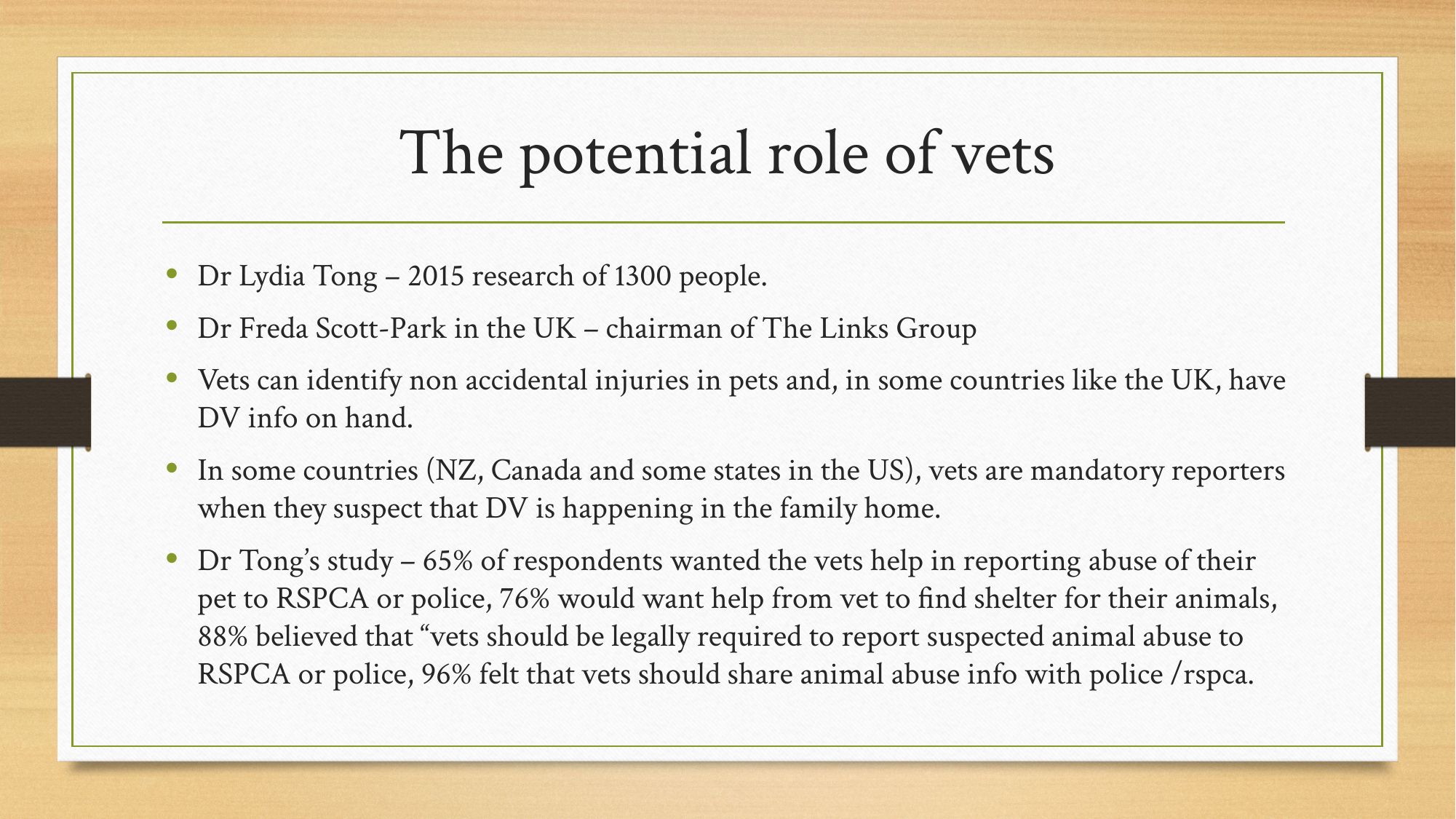

# The potential role of vets
Dr Lydia Tong – 2015 research of 1300 people.
Dr Freda Scott-Park in the UK – chairman of The Links Group
Vets can identify non accidental injuries in pets and, in some countries like the UK, have DV info on hand.
In some countries (NZ, Canada and some states in the US), vets are mandatory reporters when they suspect that DV is happening in the family home.
Dr Tong’s study – 65% of respondents wanted the vets help in reporting abuse of their pet to RSPCA or police, 76% would want help from vet to find shelter for their animals, 88% believed that “vets should be legally required to report suspected animal abuse to RSPCA or police, 96% felt that vets should share animal abuse info with police /rspca.